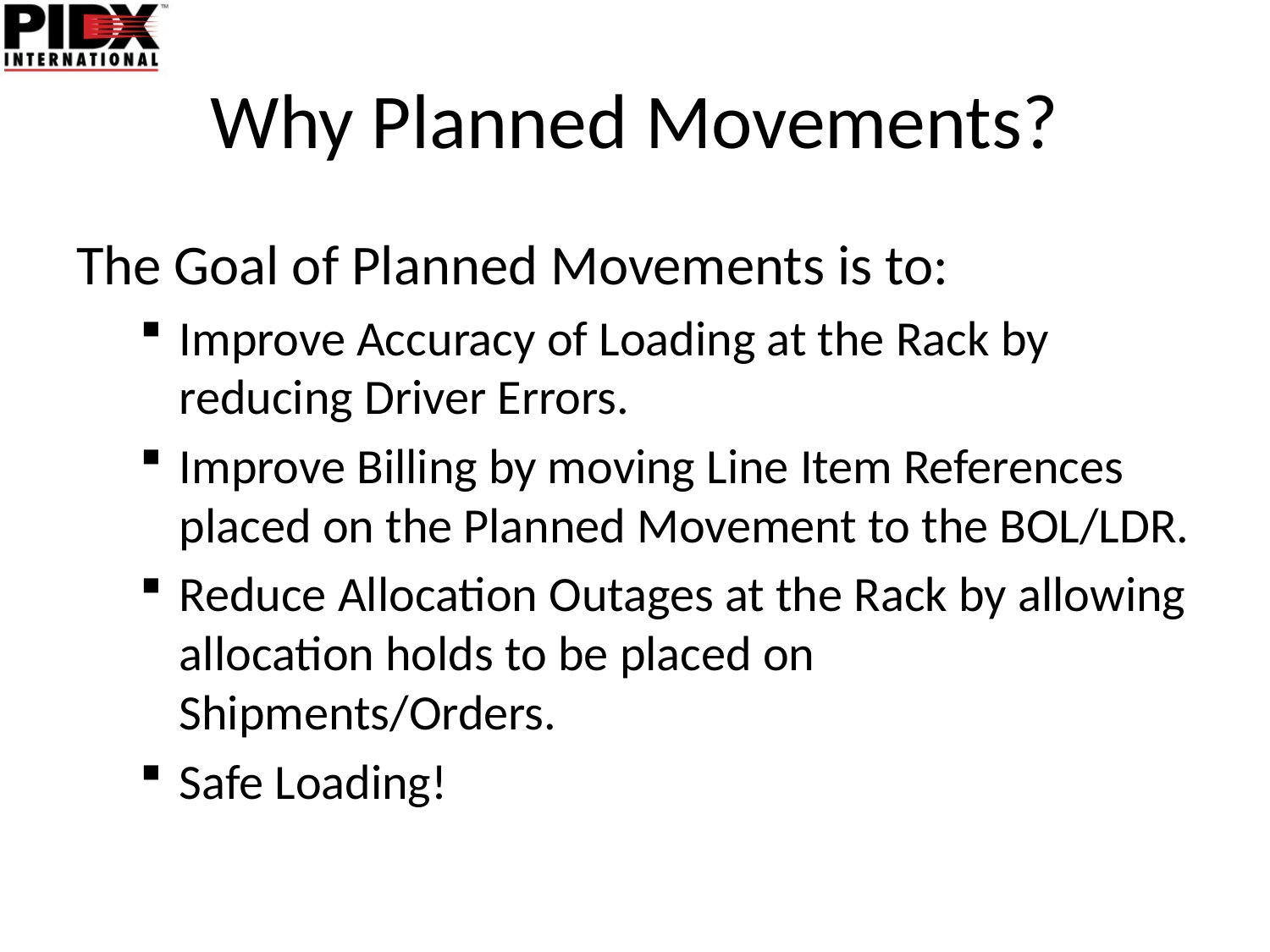

# Why Planned Movements?
The Goal of Planned Movements is to:
Improve Accuracy of Loading at the Rack by reducing Driver Errors.
Improve Billing by moving Line Item References placed on the Planned Movement to the BOL/LDR.
Reduce Allocation Outages at the Rack by allowing allocation holds to be placed on Shipments/Orders.
Safe Loading!